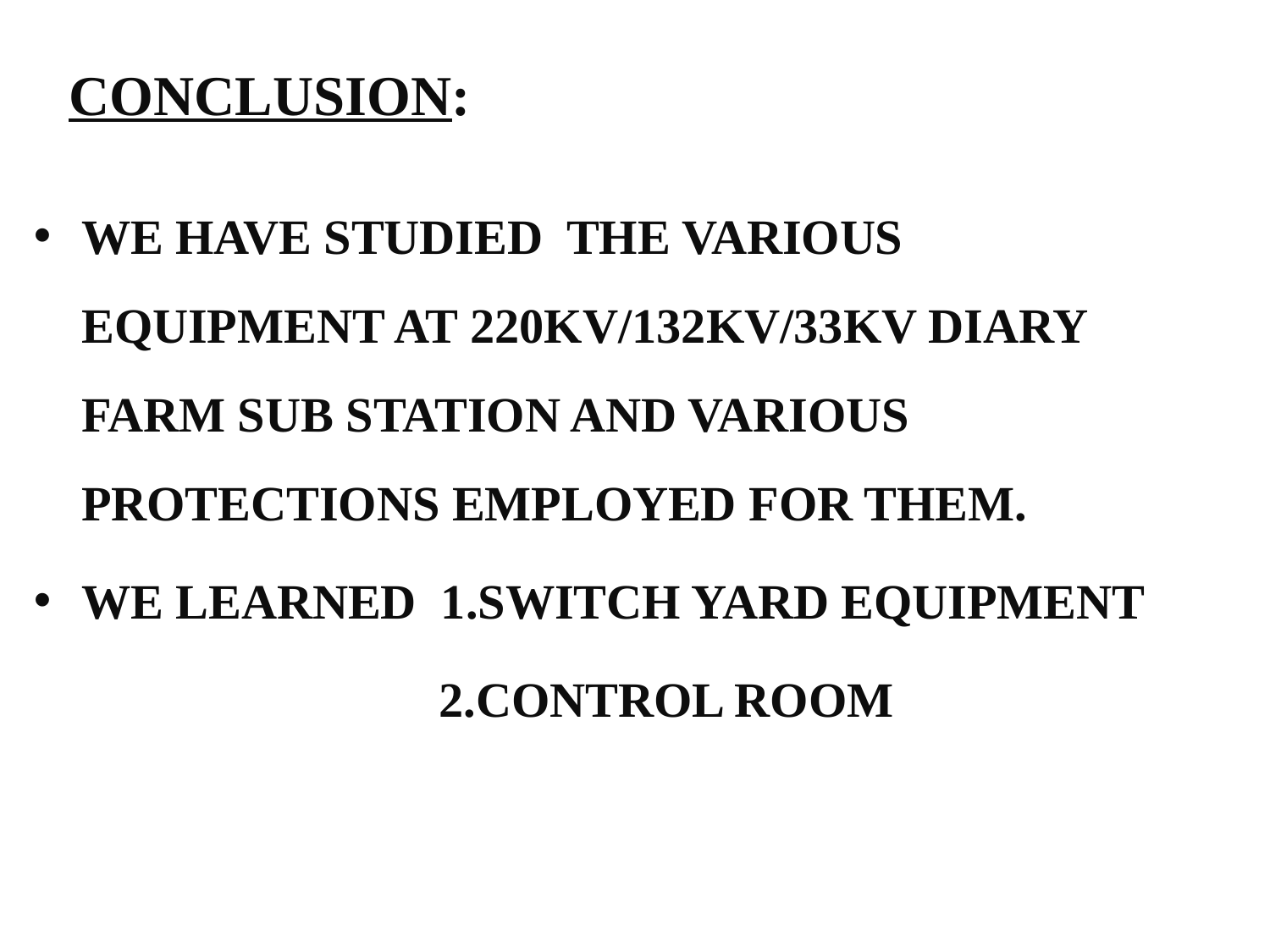

# CONCLUSION:
WE HAVE STUDIED  THE VARIOUS  EQUIPMENT AT 220KV/132KV/33KV DIARY FARM SUB STATION AND VARIOUS PROTECTIONS EMPLOYED FOR THEM.
WE LEARNED  1.SWITCH YARD EQUIPMENT
                                 2.CONTROL ROOM